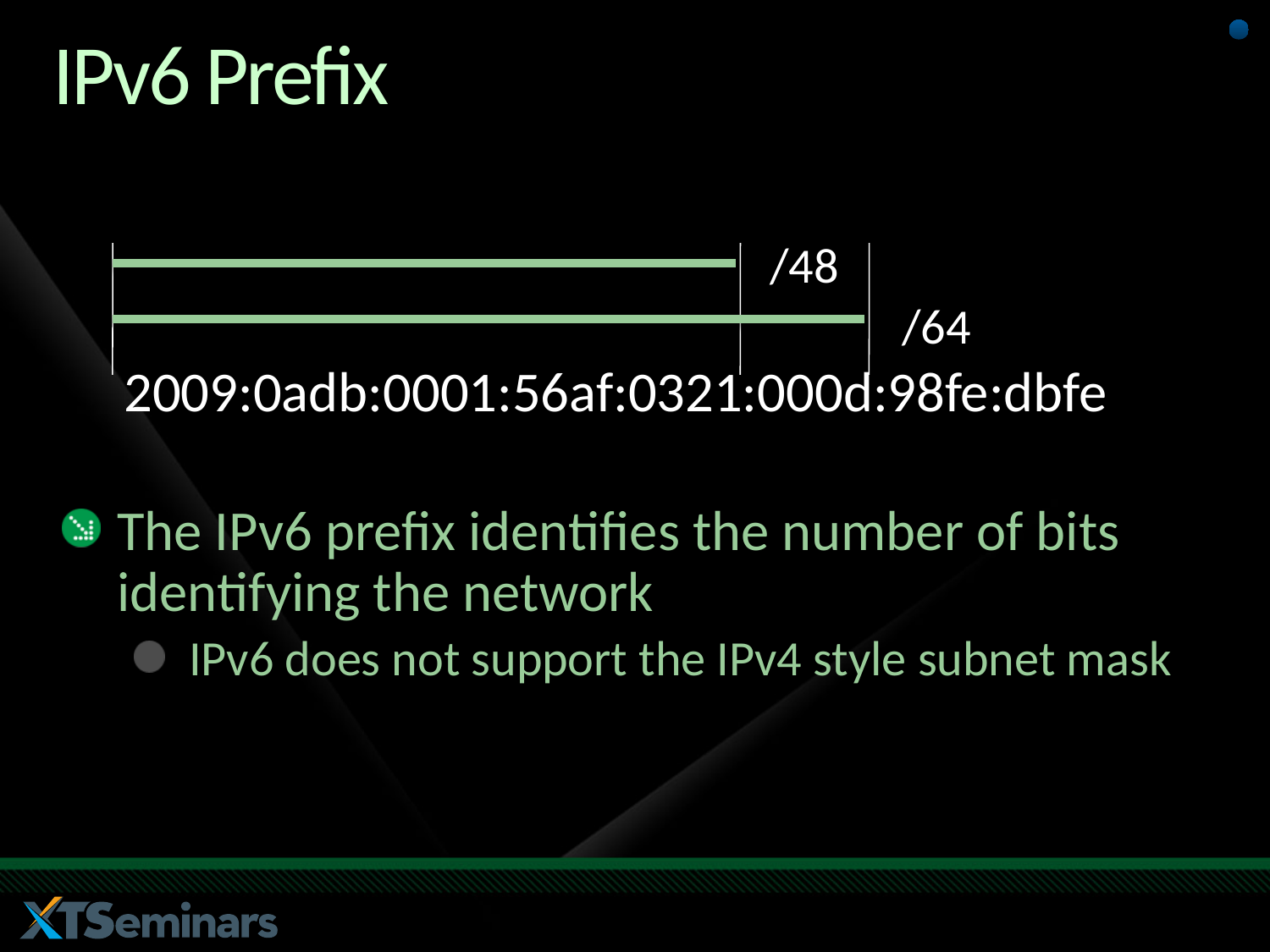

# IPv6 Prefix
/48
/64
2009:0adb:0001:56af:0321:000d:98fe:dbfe
The IPv6 prefix identifies the number of bits identifying the network
IPv6 does not support the IPv4 style subnet mask